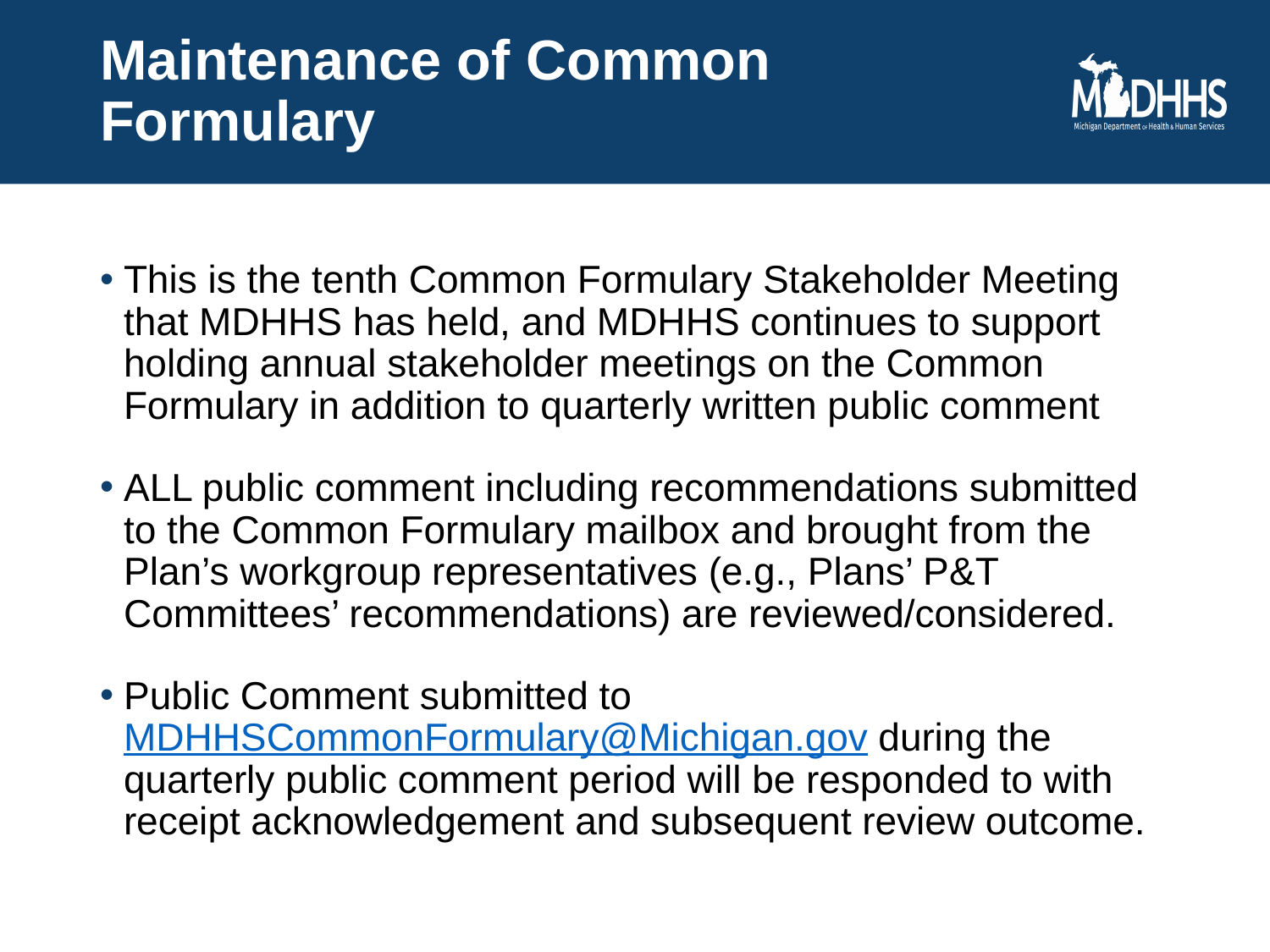

# Maintenance of Common Formulary
This is the tenth Common Formulary Stakeholder Meeting that MDHHS has held, and MDHHS continues to support holding annual stakeholder meetings on the Common Formulary in addition to quarterly written public comment

ALL public comment including recommendations submitted to the Common Formulary mailbox and brought from the Plan’s workgroup representatives (e.g., Plans’ P&T Committees’ recommendations) are reviewed/considered.

Public Comment submitted to MDHHSCommonFormulary@Michigan.gov during the quarterly public comment period will be responded to with receipt acknowledgement and subsequent review outcome.